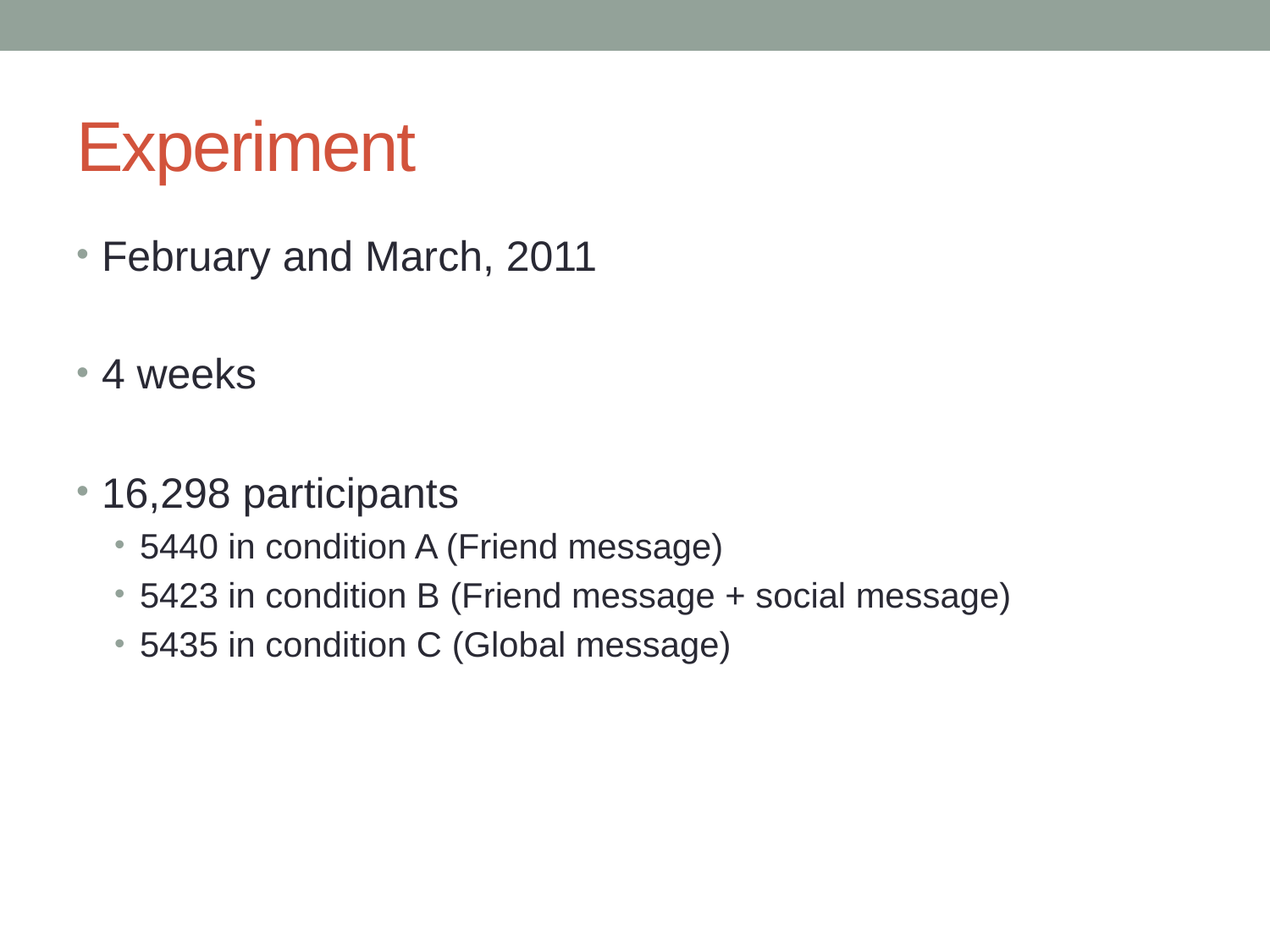

# Experiment
February and March, 2011

4 weeks

16,298 participants
5440 in condition A (Friend message)
5423 in condition B (Friend message + social message)
5435 in condition C (Global message)